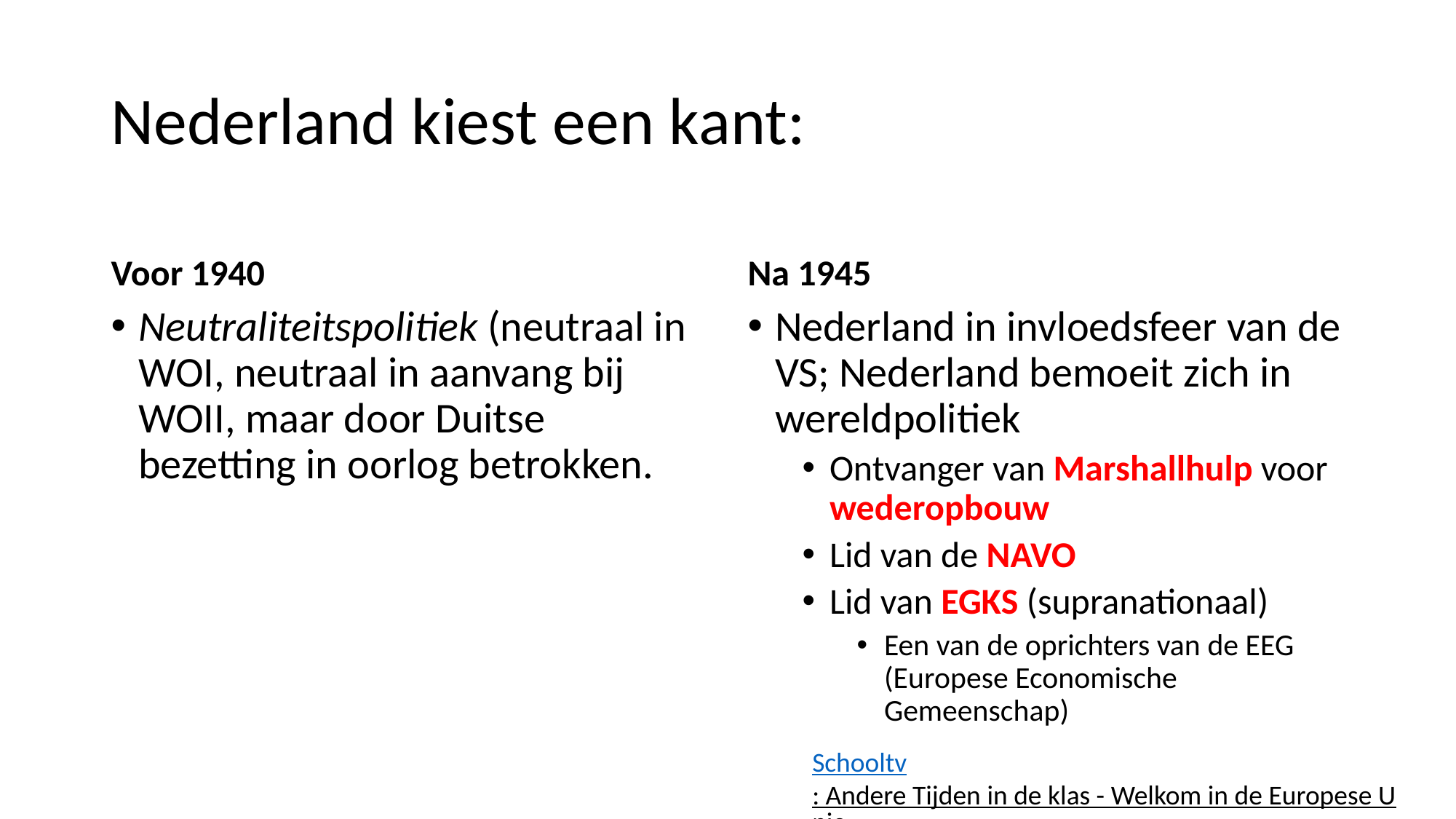

# Nederland kiest een kant:
Voor 1940
Na 1945
Neutraliteitspolitiek (neutraal in WOI, neutraal in aanvang bij WOII, maar door Duitse bezetting in oorlog betrokken.
Nederland in invloedsfeer van de VS; Nederland bemoeit zich in wereldpolitiek
Ontvanger van Marshallhulp voor wederopbouw
Lid van de NAVO
Lid van EGKS (supranationaal)
Een van de oprichters van de EEG (Europese Economische Gemeenschap)
Schooltv: Andere Tijden in de klas - Welkom in de Europese Unie (8:01)